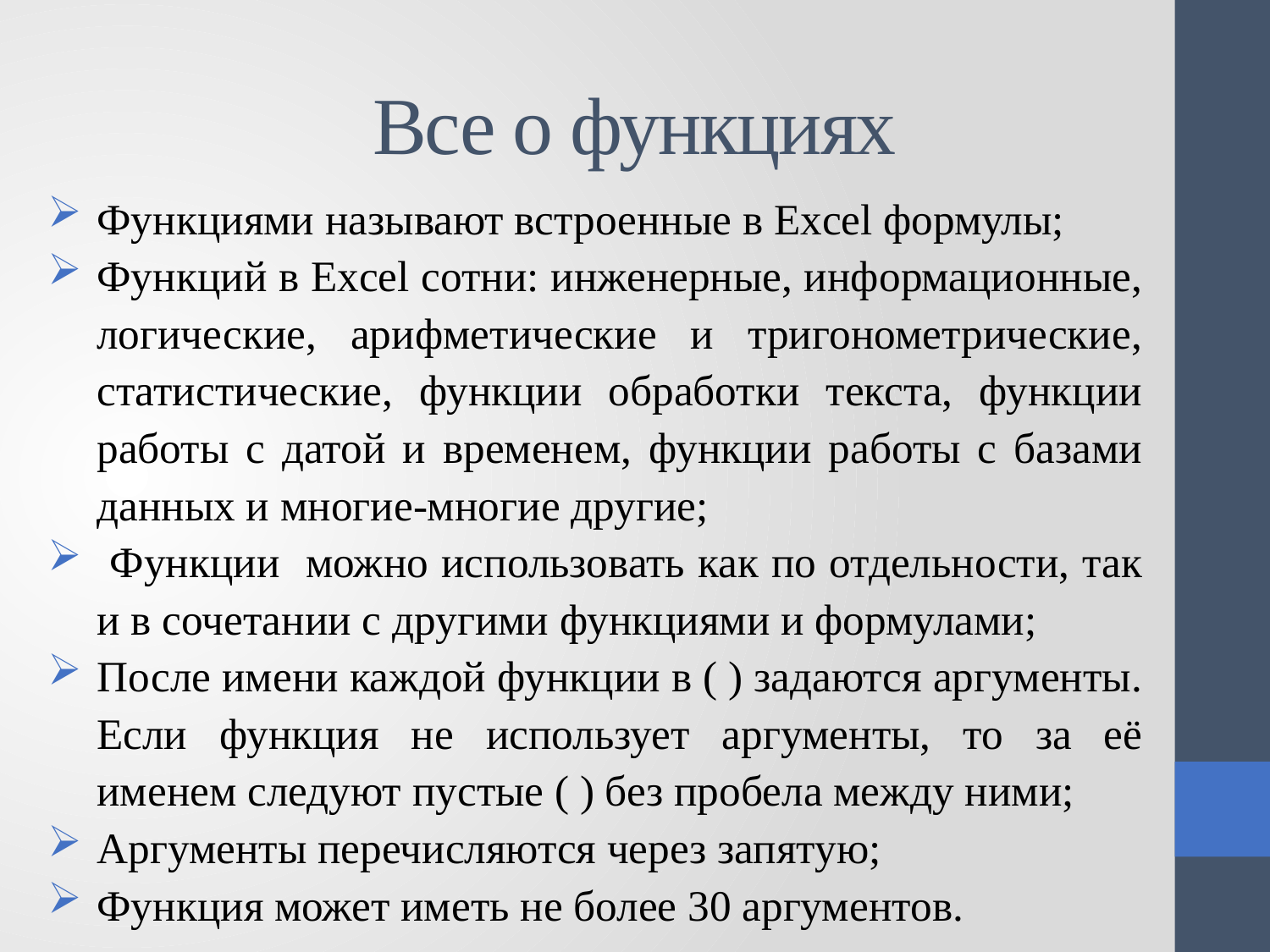

# Все о функциях
Функциями называют встроенные в Excel формулы;
Функций в Excel сотни: инженерные, информационные, логические, арифметические и тригонометрические, статистические, функции обработки текста, функции работы с датой и временем, функции работы с базами данных и многие-многие другие;
 Функции  можно использовать как по отдельности, так и в сочетании с другими функциями и формулами;
После имени каждой функции в ( ) задаются аргументы. Если функция не использует аргументы, то за её именем следуют пустые ( ) без пробела между ними;
Аргументы перечисляются через запятую;
Функция может иметь не более 30 аргументов.